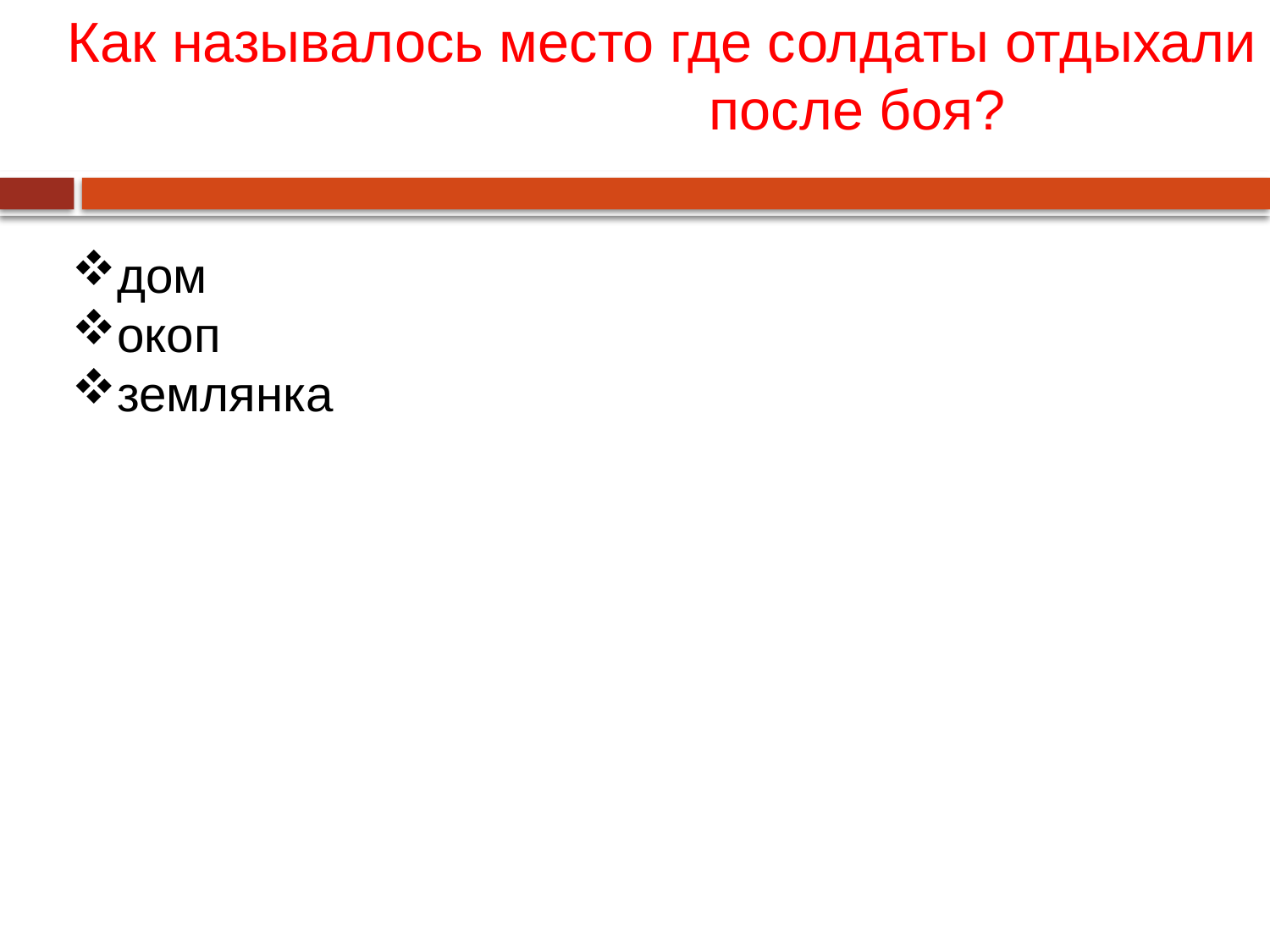

Как называлось место где солдаты отдыхали                          после боя?
#
дом
окоп
землянка